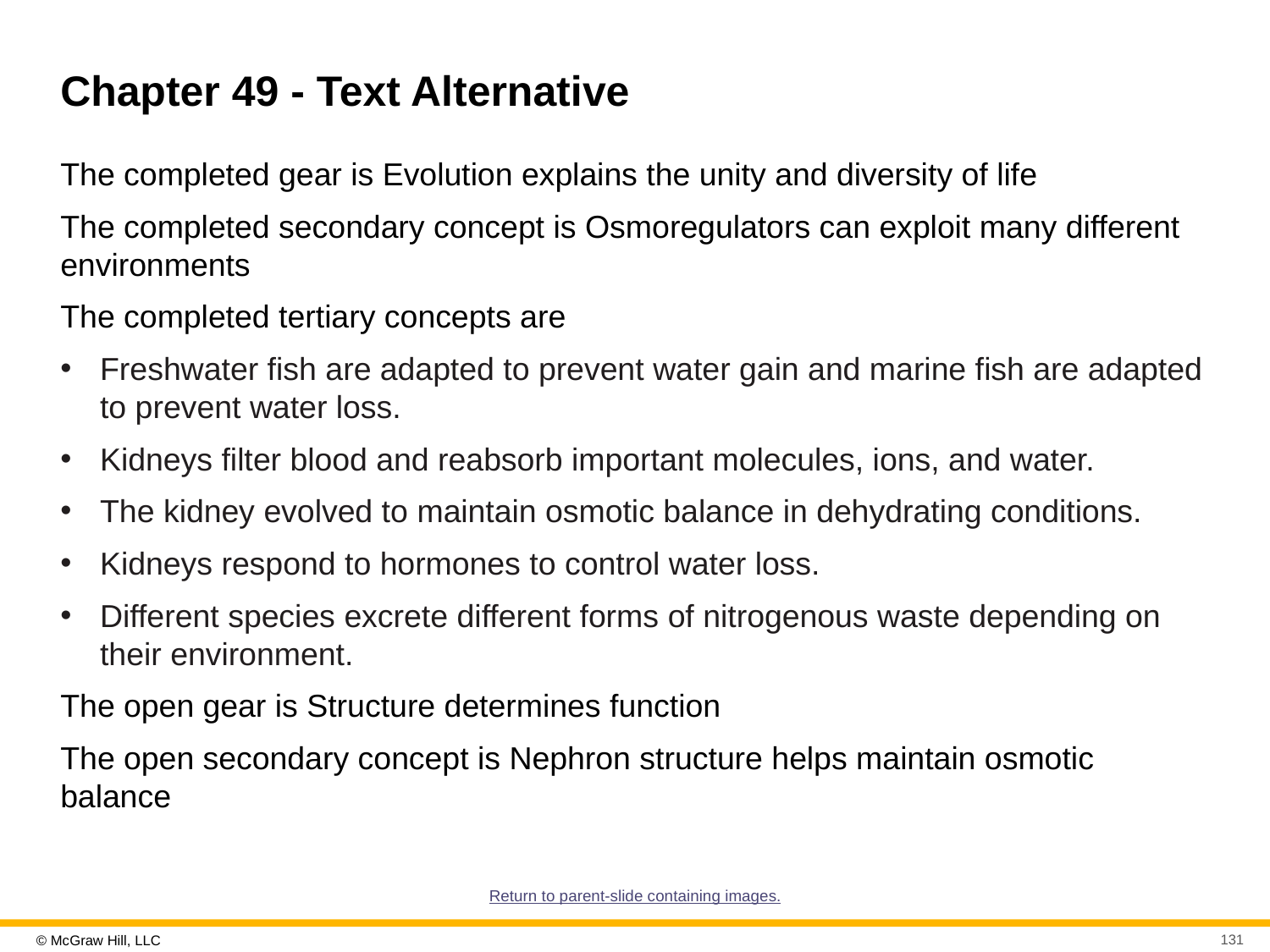

# Chapter 49 - Text Alternative
The completed gear is Evolution explains the unity and diversity of life
The completed secondary concept is Osmoregulators can exploit many different environments
The completed tertiary concepts are
Freshwater fish are adapted to prevent water gain and marine fish are adapted to prevent water loss.
Kidneys filter blood and reabsorb important molecules, ions, and water.
The kidney evolved to maintain osmotic balance in dehydrating conditions.
Kidneys respond to hormones to control water loss.
Different species excrete different forms of nitrogenous waste depending on their environment.
The open gear is Structure determines function
The open secondary concept is Nephron structure helps maintain osmotic balance
Return to parent-slide containing images.
131